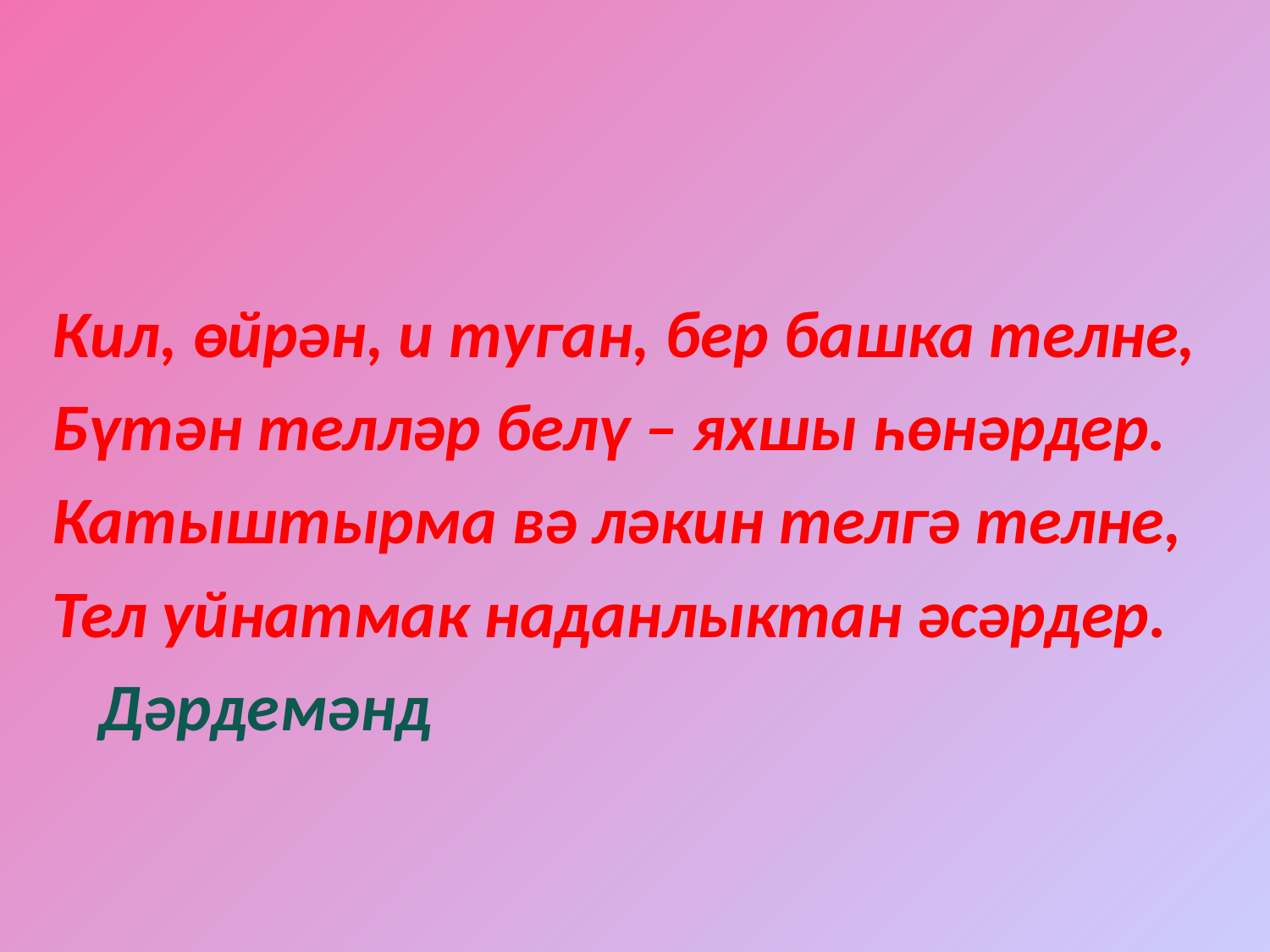

Кил, өйрән, и туган, бер башка телне,
Бүтән телләр белү – яхшы һөнәрдер.
Катыштырма вә ләкин телгә телне,
Тел уйнатмак наданлыктан әсәрдер.
							Дәрдемәнд